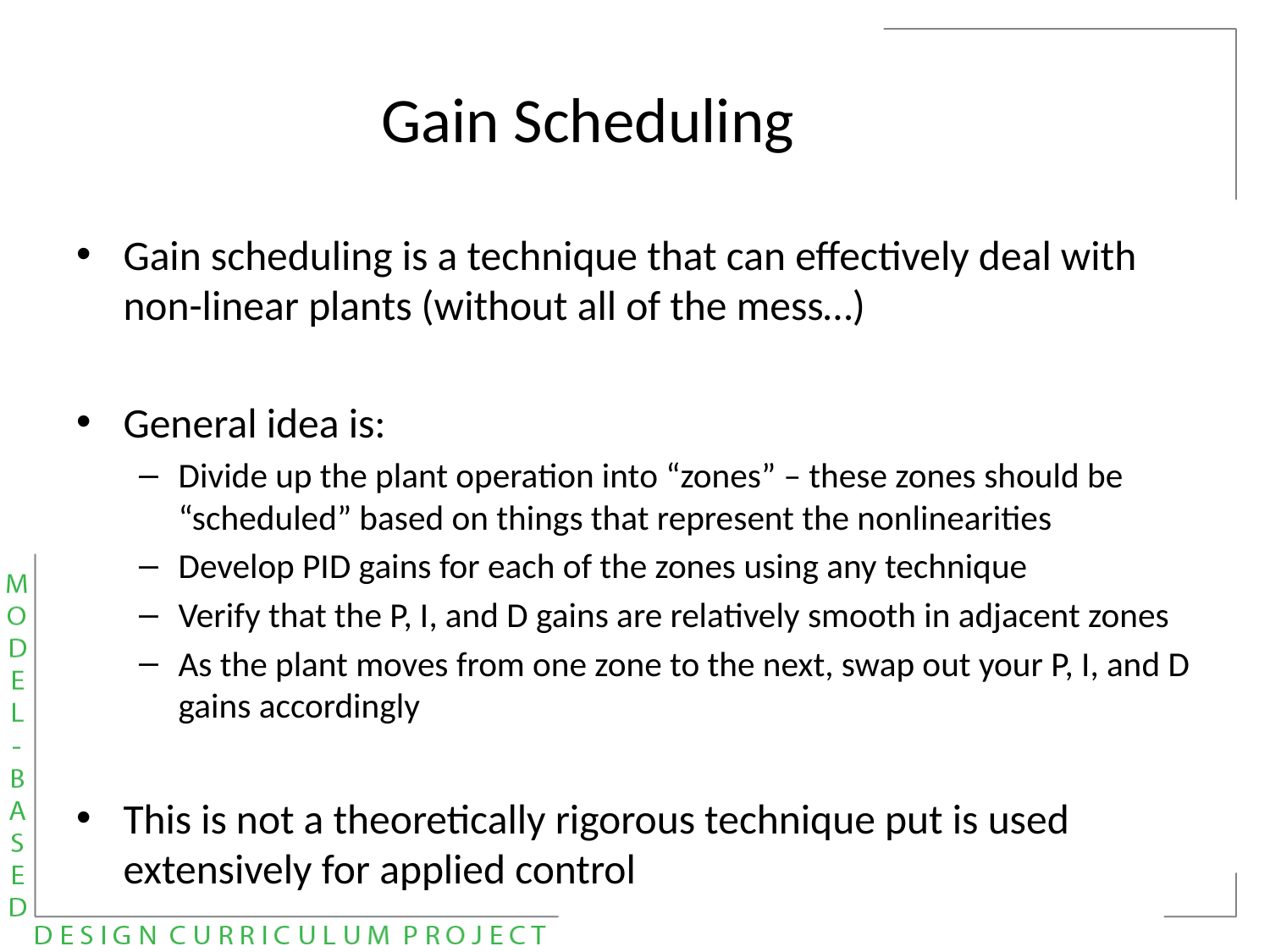

# Gain Scheduling
Gain scheduling is a technique that can effectively deal with non-linear plants (without all of the mess…)

General idea is:
Divide up the plant operation into “zones” – these zones should be “scheduled” based on things that represent the nonlinearities
Develop PID gains for each of the zones using any technique
Verify that the P, I, and D gains are relatively smooth in adjacent zones
As the plant moves from one zone to the next, swap out your P, I, and D gains accordingly

This is not a theoretically rigorous technique put is used extensively for applied control